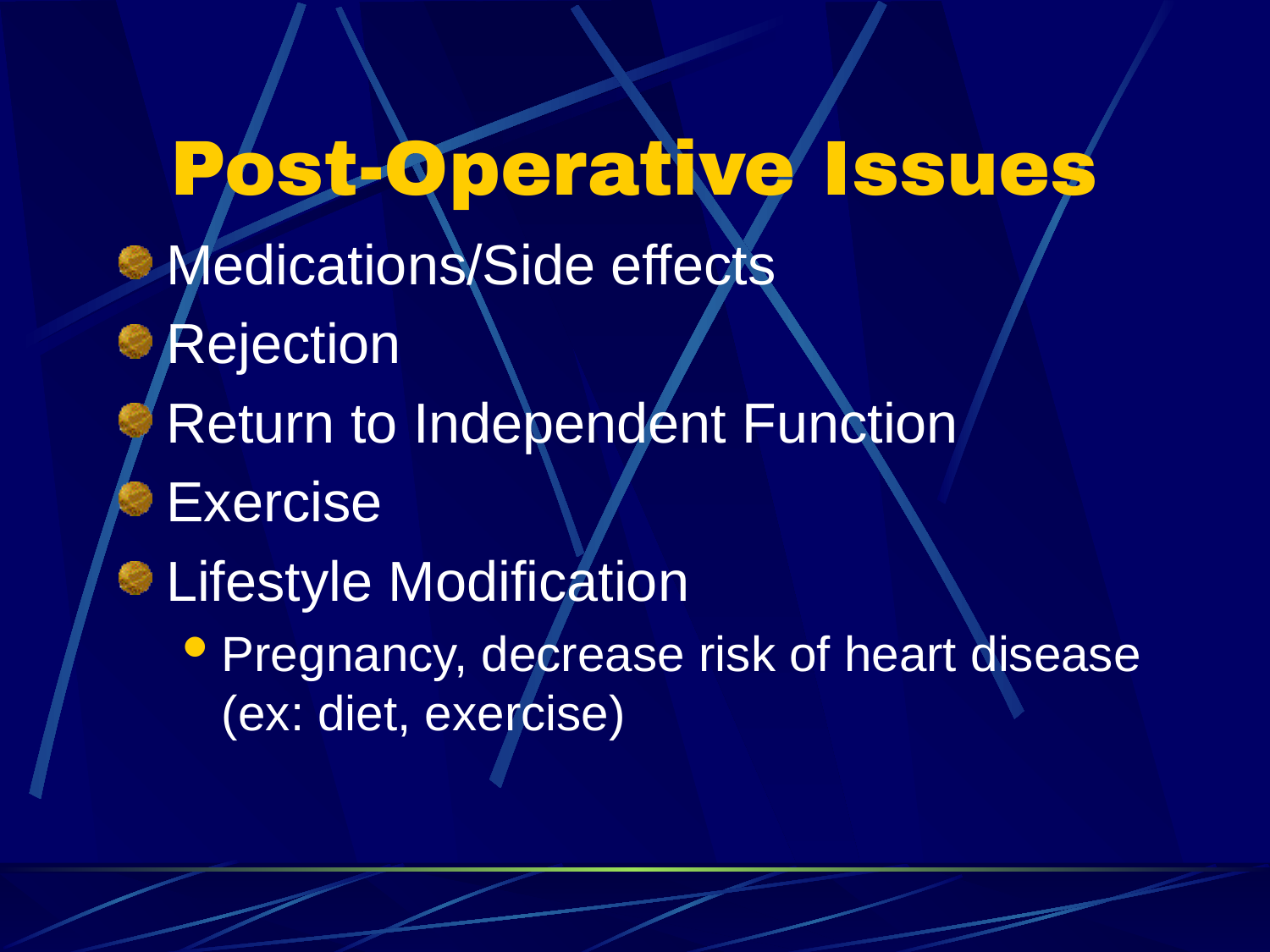

# Post-Operative Issues
Medications/Side effects
Rejection
Return to Independent Function
Exercise
Lifestyle Modification
Pregnancy, decrease risk of heart disease (ex: diet, exercise)